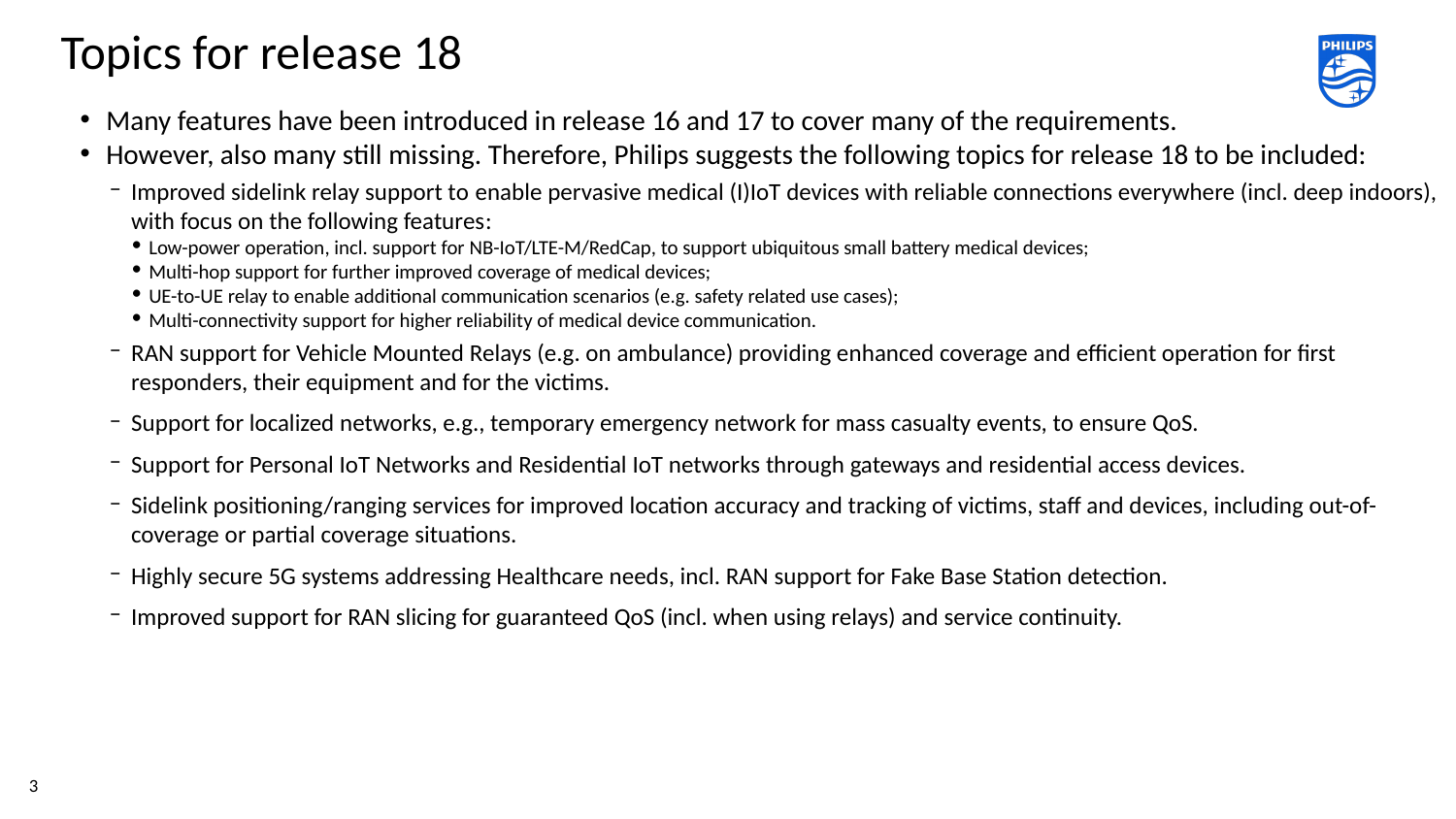

# Topics for release 18
Many features have been introduced in release 16 and 17 to cover many of the requirements.
However, also many still missing. Therefore, Philips suggests the following topics for release 18 to be included:
Improved sidelink relay support to enable pervasive medical (I)IoT devices with reliable connections everywhere (incl. deep indoors), with focus on the following features:
Low-power operation, incl. support for NB-IoT/LTE-M/RedCap, to support ubiquitous small battery medical devices;
Multi-hop support for further improved coverage of medical devices;
UE-to-UE relay to enable additional communication scenarios (e.g. safety related use cases);
Multi-connectivity support for higher reliability of medical device communication.
RAN support for Vehicle Mounted Relays (e.g. on ambulance) providing enhanced coverage and efficient operation for first responders, their equipment and for the victims.
Support for localized networks, e.g., temporary emergency network for mass casualty events, to ensure QoS.
Support for Personal IoT Networks and Residential IoT networks through gateways and residential access devices.
Sidelink positioning/ranging services for improved location accuracy and tracking of victims, staff and devices, including out-of-coverage or partial coverage situations.
Highly secure 5G systems addressing Healthcare needs, incl. RAN support for Fake Base Station detection.
Improved support for RAN slicing for guaranteed QoS (incl. when using relays) and service continuity.
3